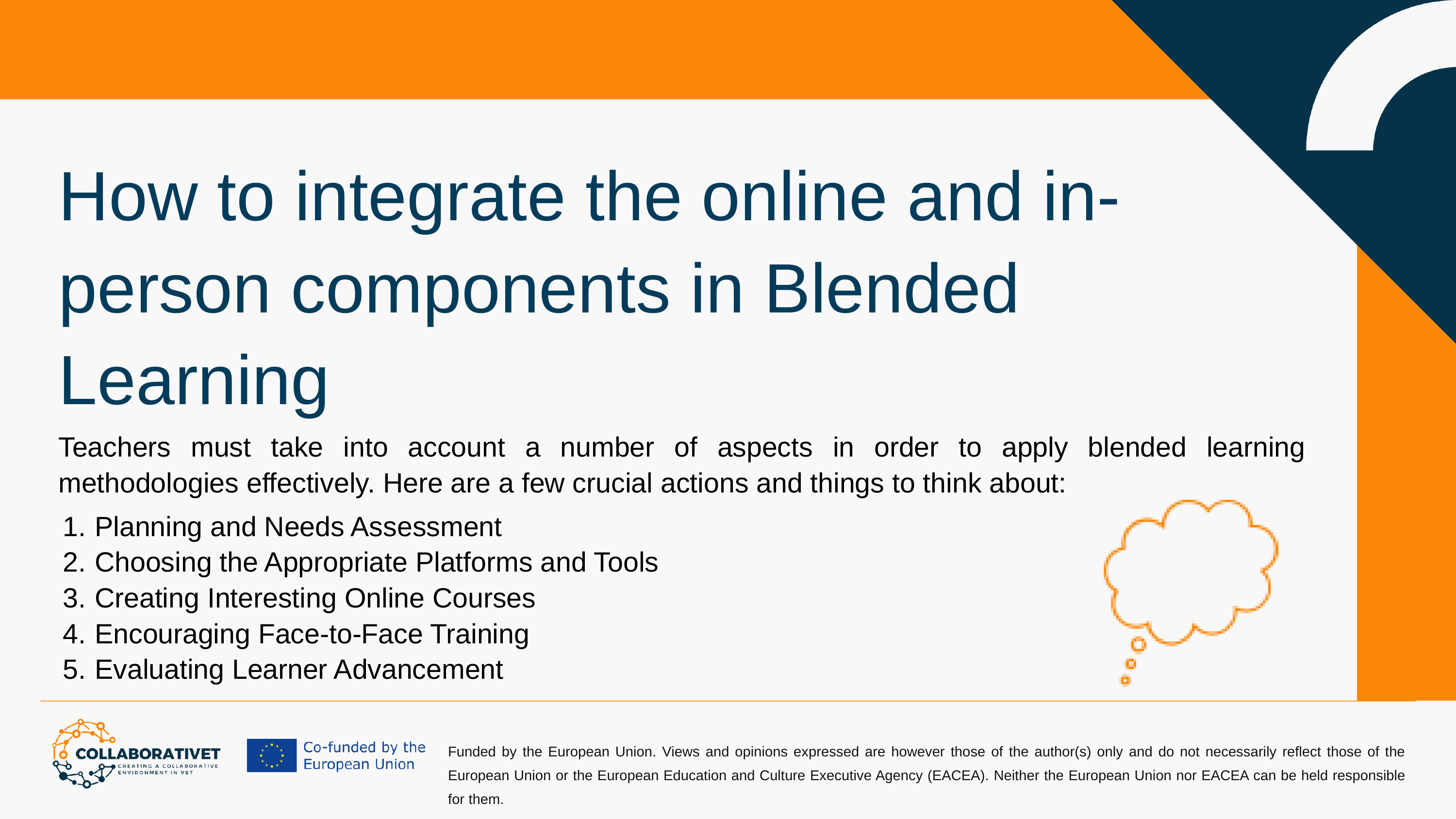

How to integrate the online and in-person components in Blended Learning
Teachers must take into account a number of aspects in order to apply blended learning methodologies effectively. Here are a few crucial actions and things to think about:
Planning and Needs Assessment
Choosing the Appropriate Platforms and Tools
Creating Interesting Online Courses
Encouraging Face-to-Face Training
Evaluating Learner Advancement

Funded by the European Union. Views and opinions expressed are however those of the author(s) only and do not necessarily reflect those of the European Union or the European Education and Culture Executive Agency (EACEA). Neither the European Union nor EACEA can be held responsible for them.